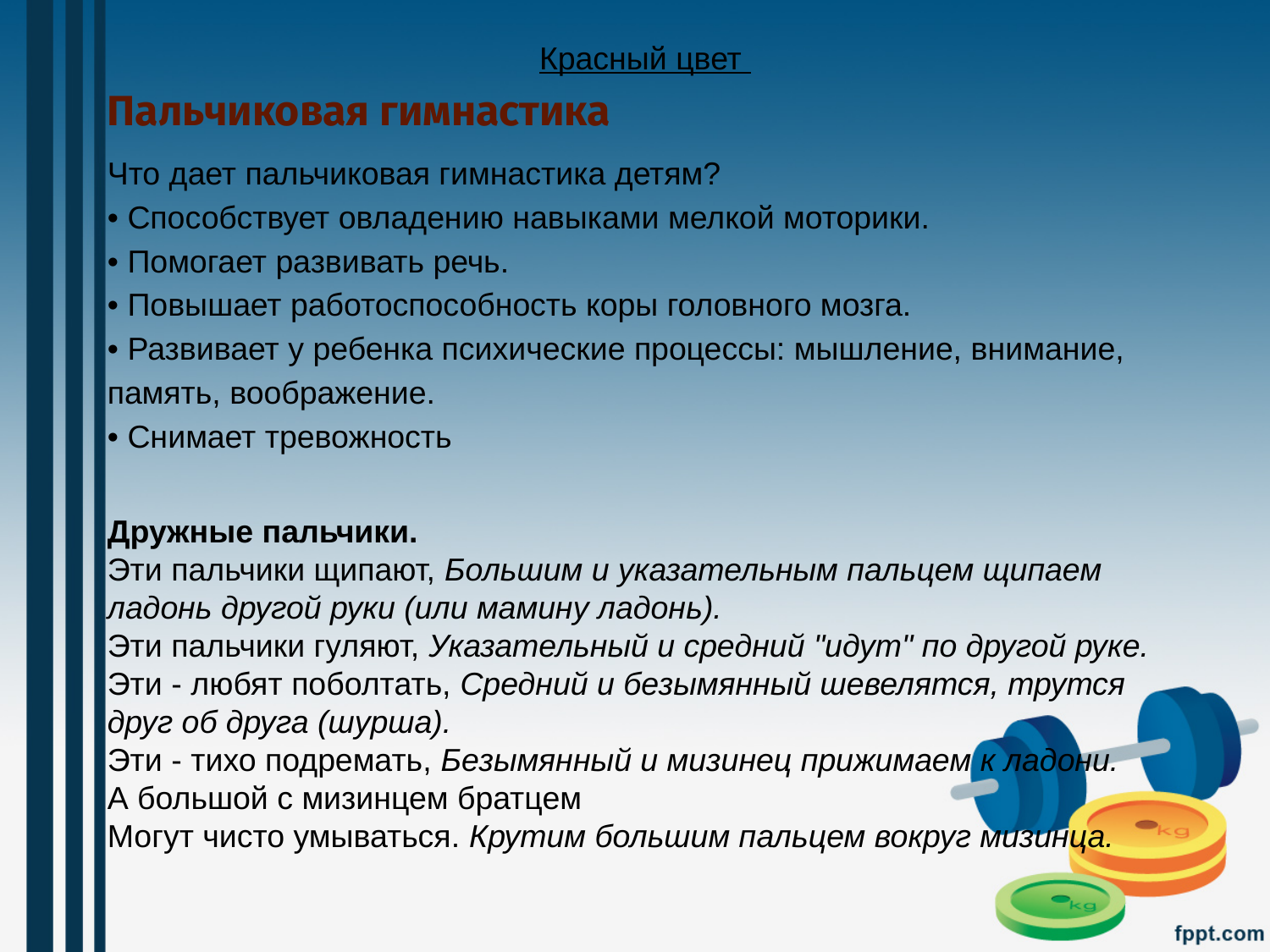

Красный цвет
Пальчиковая гимнастика
Что дает пальчиковая гимнастика детям?
• Способствует овладению навыками мелкой моторики.
• Помогает развивать речь.
• Повышает работоспособность коры головного мозга.
• Развивает у ребенка психические процессы: мышление, внимание, память, воображение.
• Снимает тревожность
Дружные пальчики.
Эти пальчики щипают, Большим и указательным пальцем щипаем ладонь другой руки (или мамину ладонь).
Эти пальчики гуляют, Указательный и средний "идут" по другой руке.
Эти - любят поболтать, Средний и безымянный шевелятся, трутся друг об друга (шурша).
Эти - тихо подремать, Безымянный и мизинец прижимаем к ладони.
А большой с мизинцем братцем
Могут чисто умываться. Крутим большим пальцем вокруг мизинца.